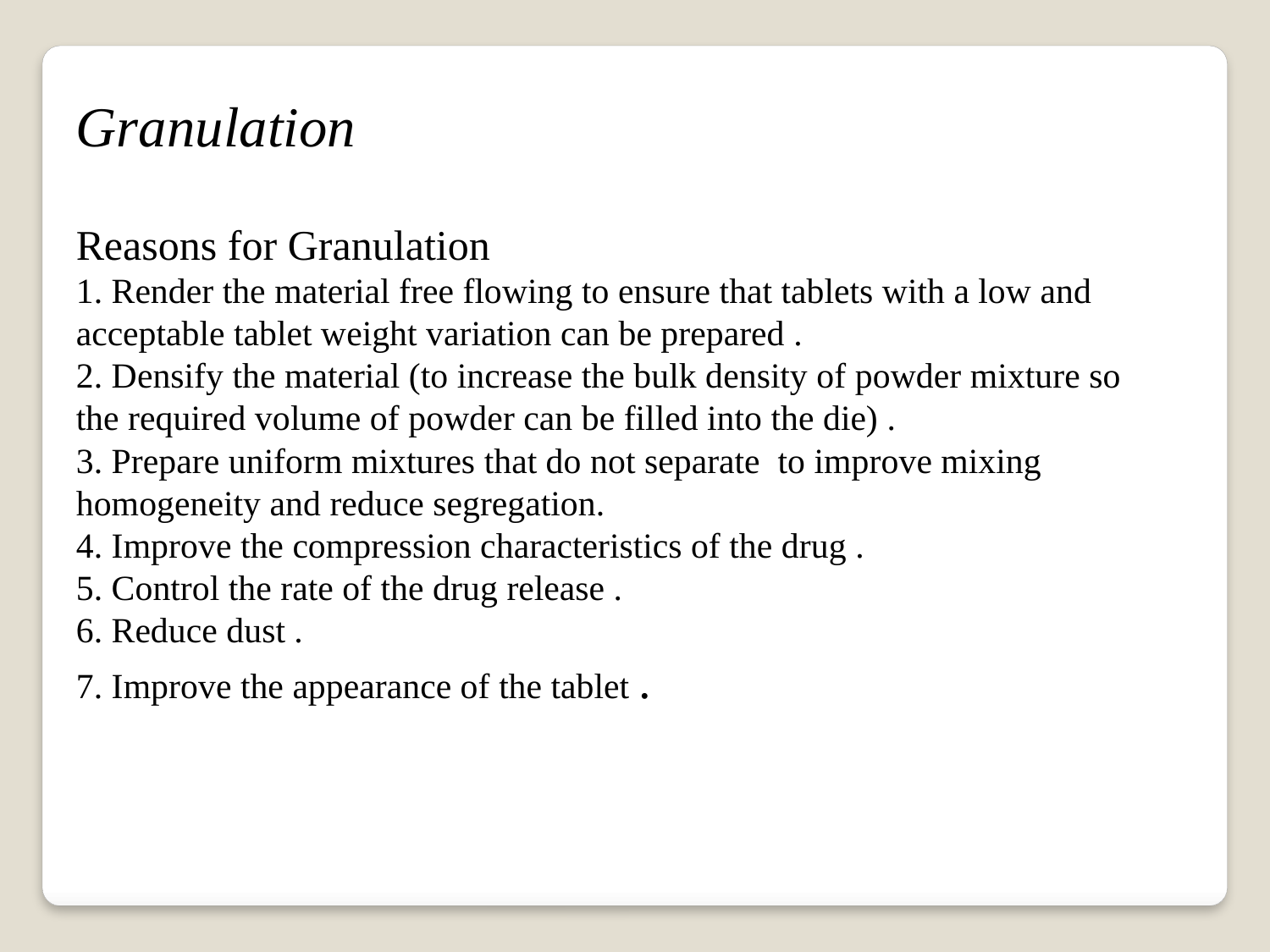

Granulation

Reasons for Granulation
1. Render the material free flowing to ensure that tablets with a low and acceptable tablet weight variation can be prepared .
2. Densify the material (to increase the bulk density of powder mixture so the required volume of powder can be filled into the die) .
3. Prepare uniform mixtures that do not separate  to improve mixing homogeneity and reduce segregation.
4. Improve the compression characteristics of the drug .
5. Control the rate of the drug release .
6. Reduce dust .
7. Improve the appearance of the tablet .